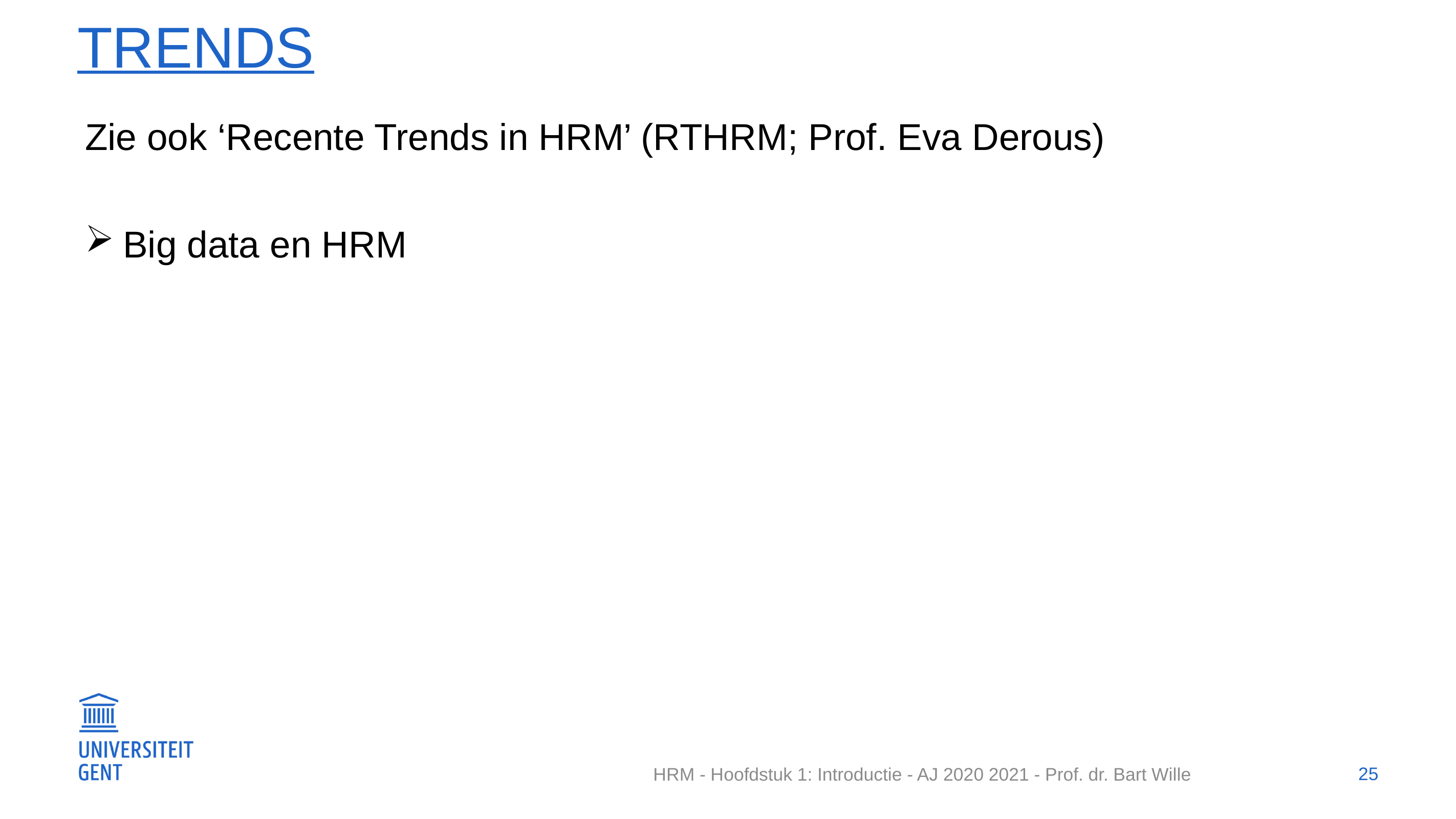

# trends
Zie ook ‘Recente Trends in HRM’ (RTHRM; Prof. Eva Derous)

Big data en HRM

25
HRM - Hoofdstuk 1: Introductie - AJ 2020 2021 - Prof. dr. Bart Wille